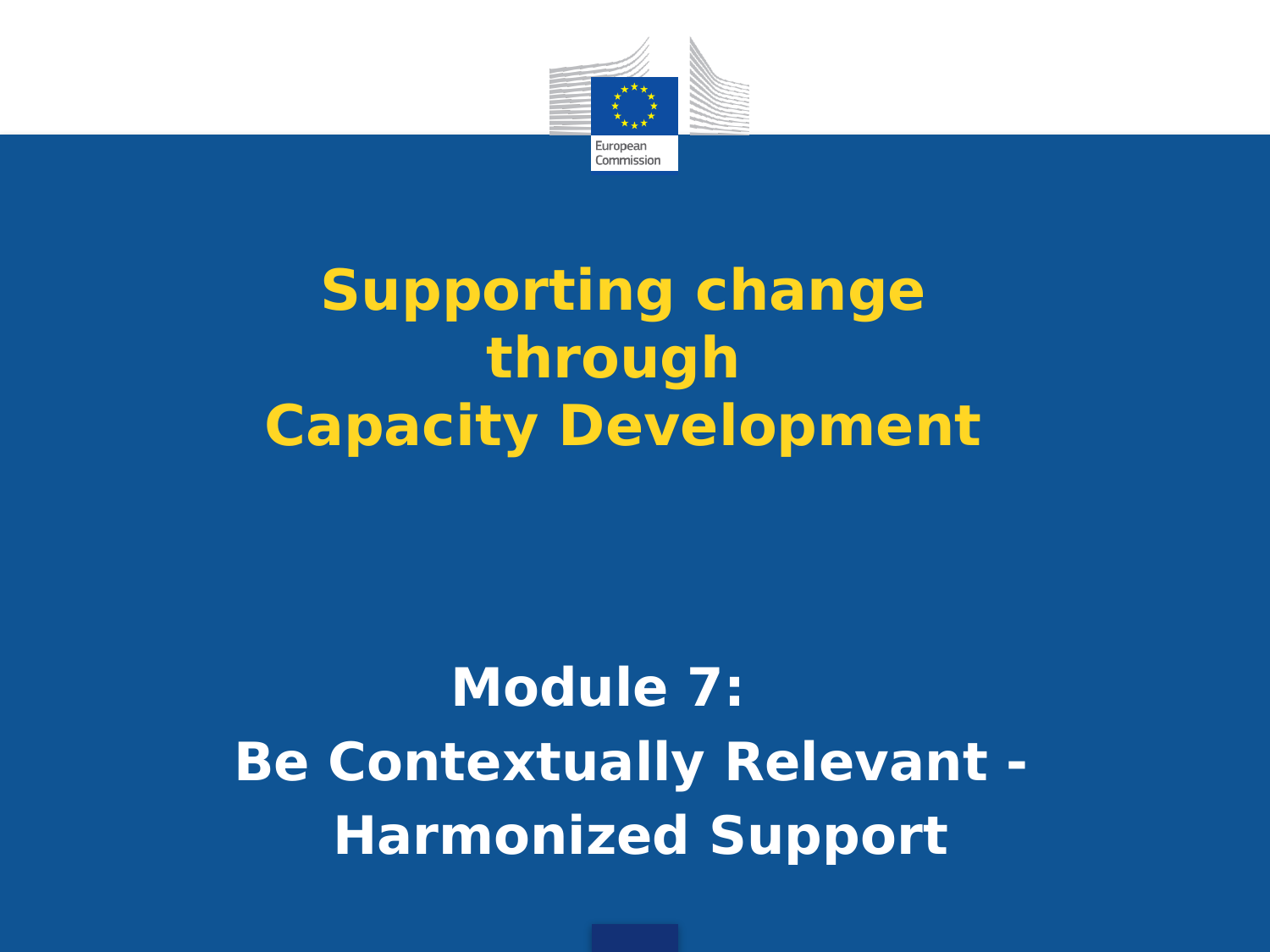

# Supporting change through Capacity Development
Module 7:
Be Contextually Relevant -
Harmonized Support